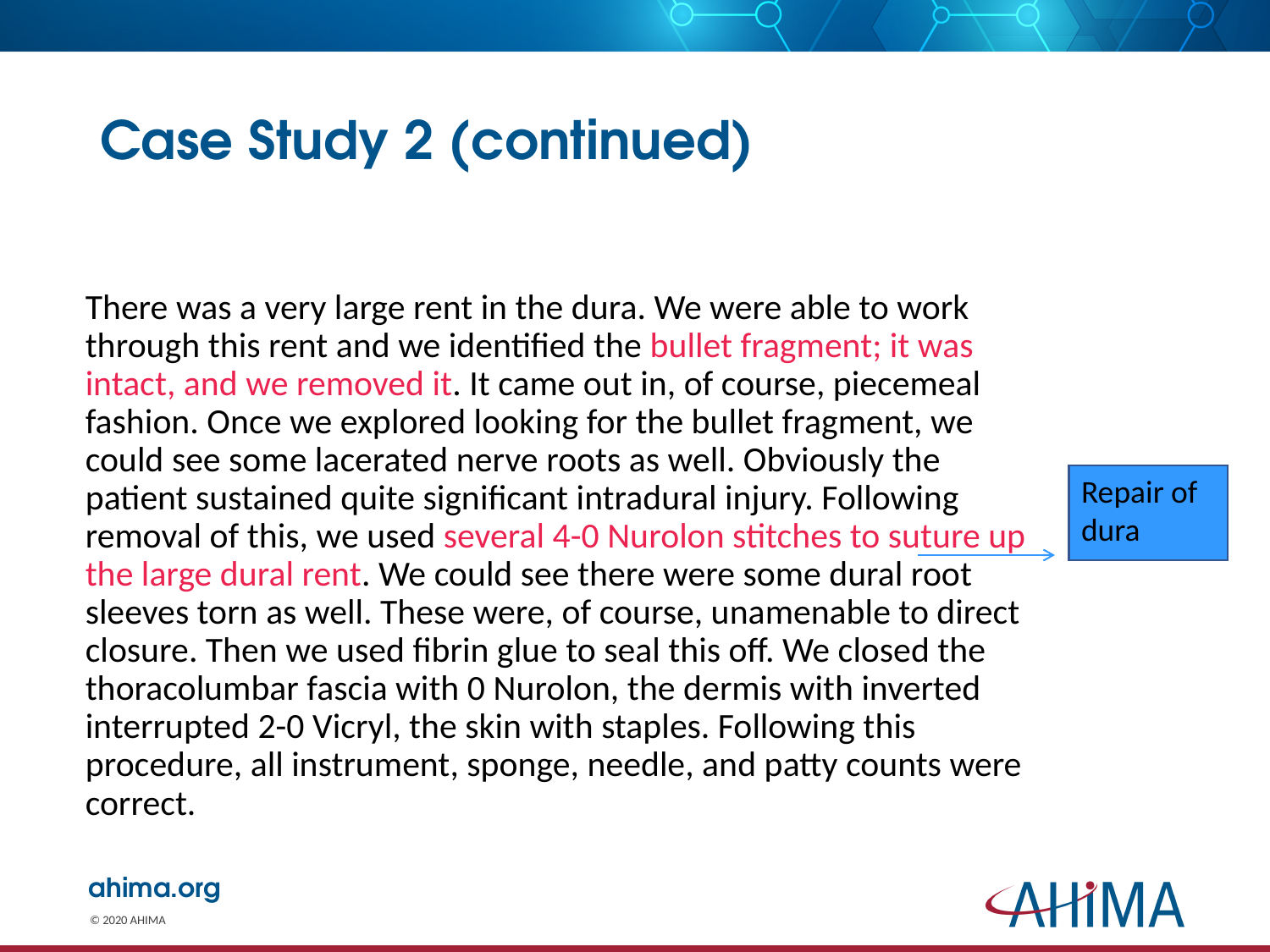

# Case Study 2 (continued)
There was a very large rent in the dura. We were able to work through this rent and we identified the bullet fragment; it was intact, and we removed it. It came out in, of course, piecemeal fashion. Once we explored looking for the bullet fragment, we could see some lacerated nerve roots as well. Obviously the patient sustained quite significant intradural injury. Following removal of this, we used several 4-0 Nurolon stitches to suture up the large dural rent. We could see there were some dural root sleeves torn as well. These were, of course, unamenable to direct closure. Then we used fibrin glue to seal this off. We closed the thoracolumbar fascia with 0 Nurolon, the dermis with inverted interrupted 2-0 Vicryl, the skin with staples. Following this procedure, all instrument, sponge, needle, and patty counts were correct.

Repair of dura